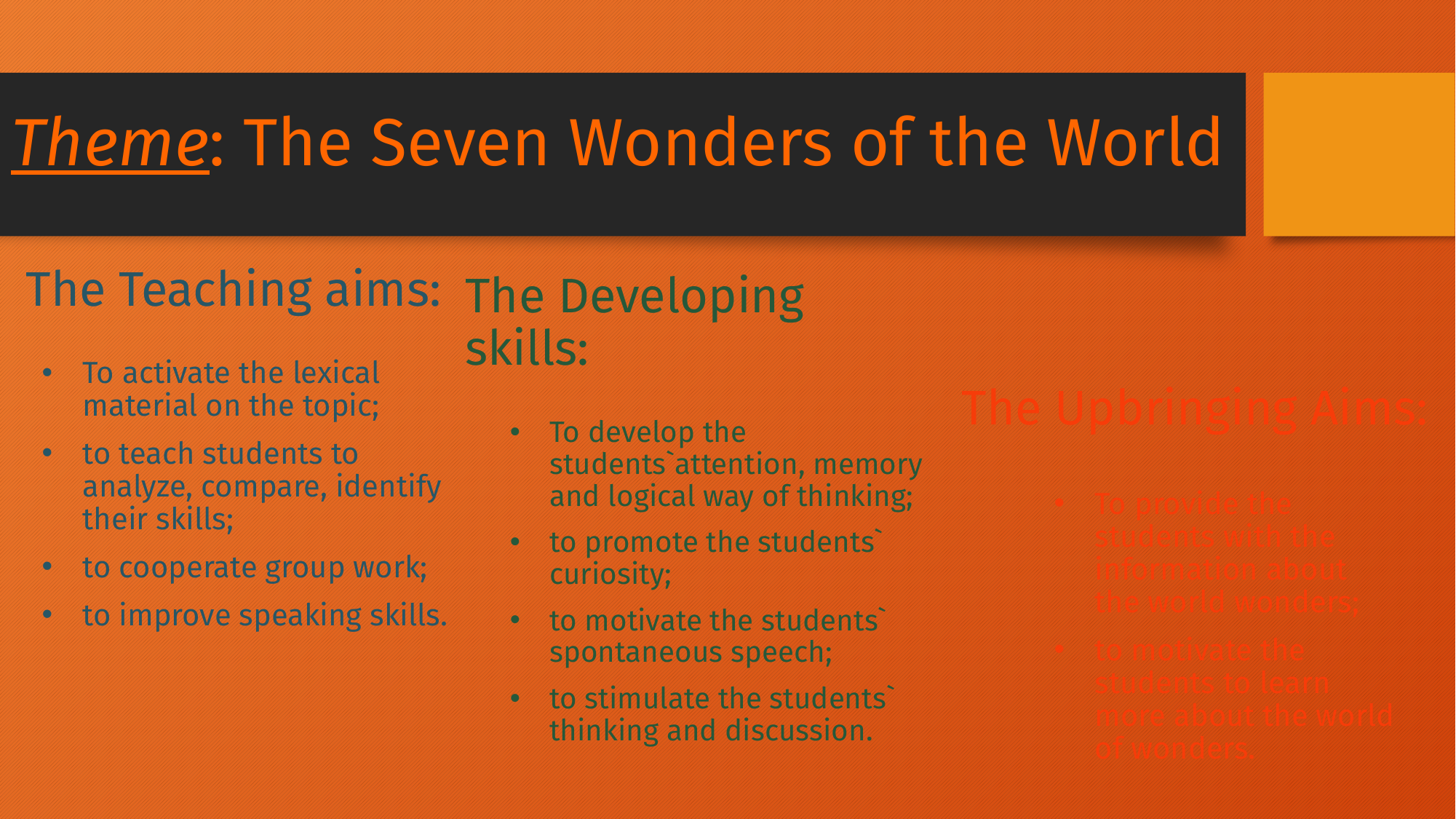

# Theme: The Seven Wonders of the World
The Teaching aims:
The Developing skills:
The Upbringing Aims:
To activate the lexical material on the topic;
to teach students to analyze, compare, identify their skills;
to cooperate group work;
to improve speaking skills.

To develop the students`attention, memory and logical way of thinking;
to promote the students` curiosity;
to motivate the students` spontaneous speech;
to stimulate the students` thinking and discussion.

To provide the students with the information about the world wonders;
to motivate the students to learn more about the world of wonders.